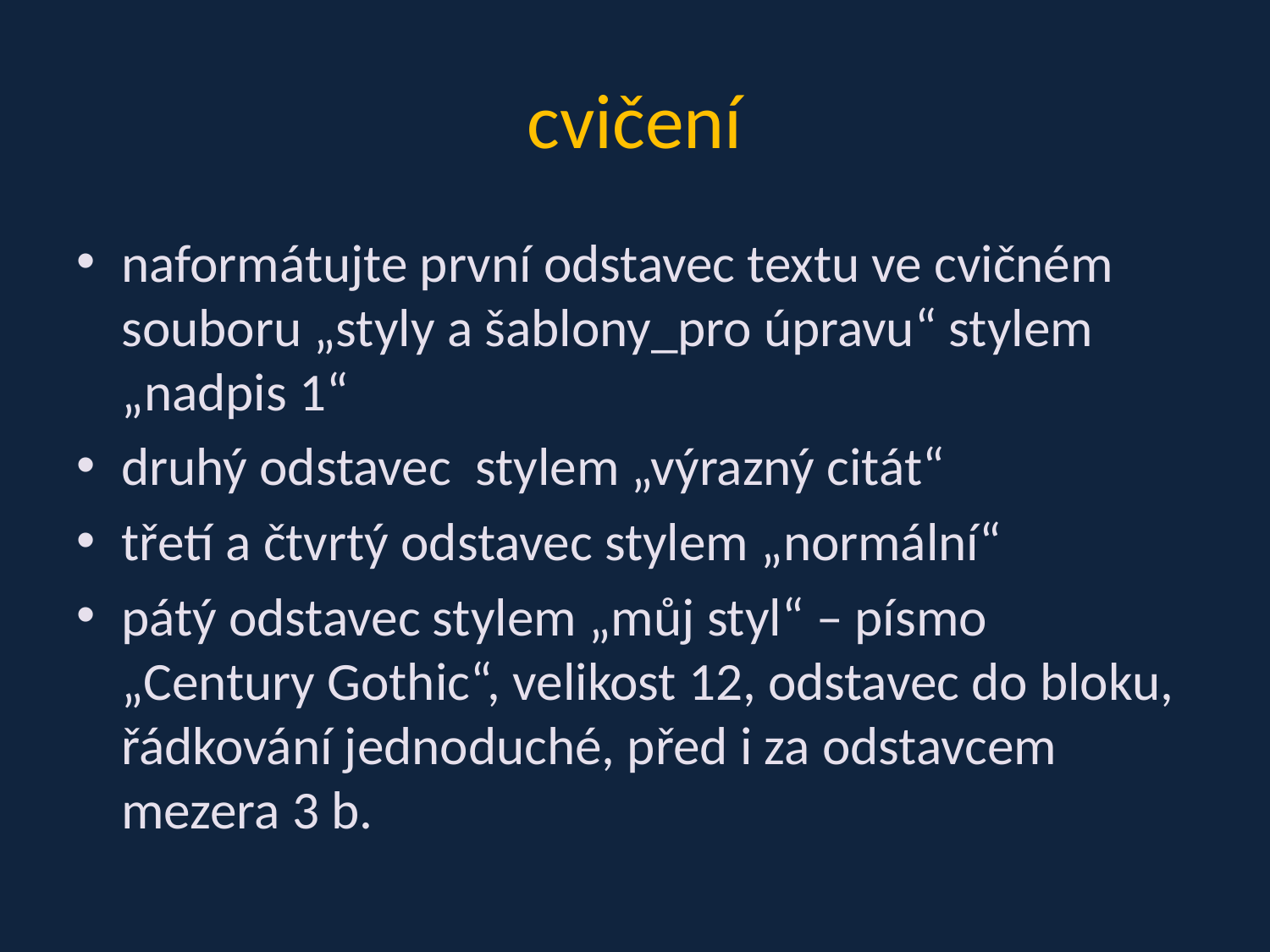

# cvičení
naformátujte první odstavec textu ve cvičném souboru „styly a šablony_pro úpravu“ stylem „nadpis 1“
druhý odstavec  stylem „výrazný citát“
třetí a čtvrtý odstavec stylem „normální“
pátý odstavec stylem „můj styl“ – písmo „Century Gothic“, velikost 12, odstavec do bloku, řádkování jednoduché, před i za odstavcem mezera 3 b.